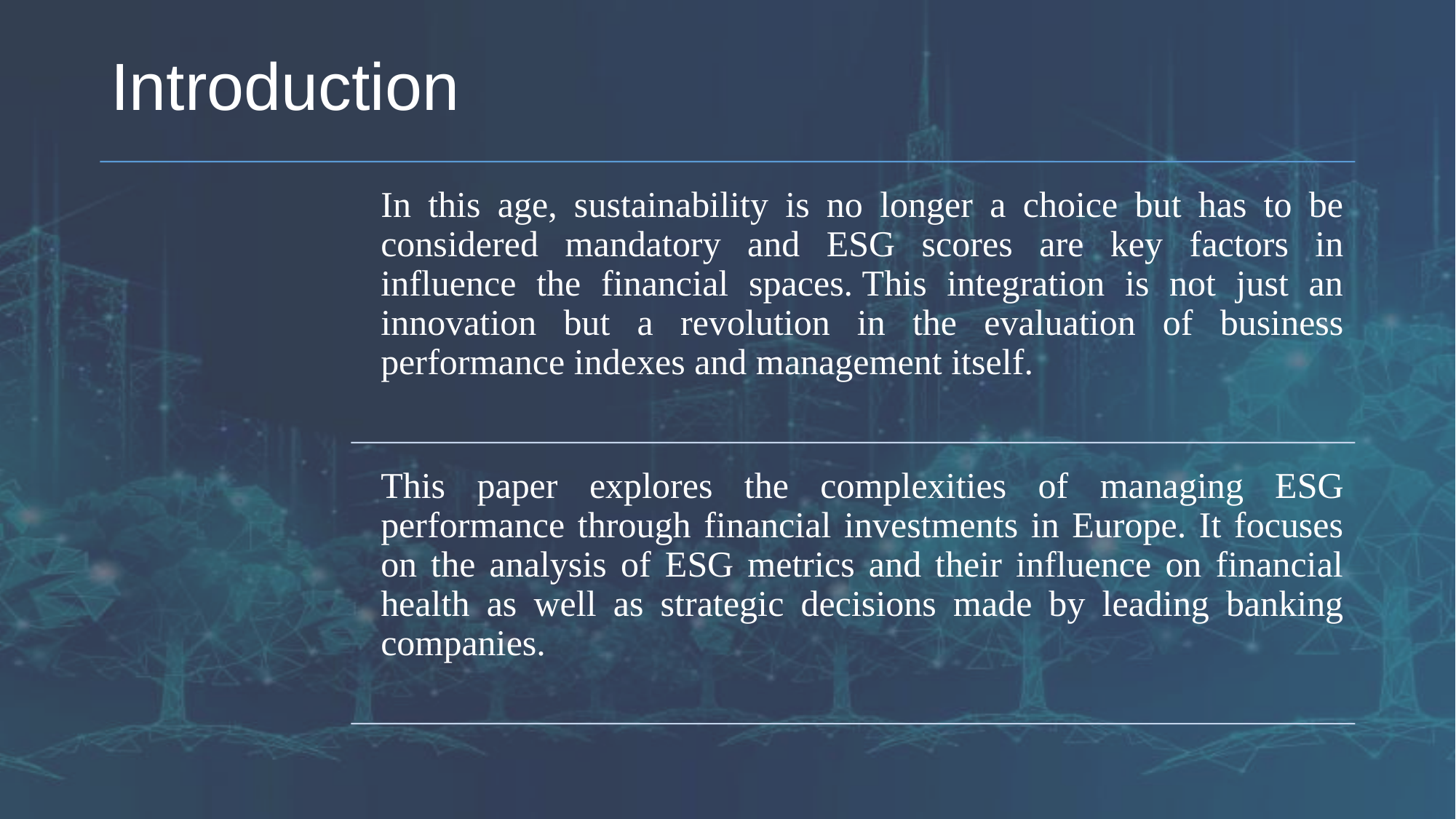

# Introduction

In this age, sustainability is no longer a choice but has to be considered mandatory and ESG scores are key factors in influence the financial spaces. This integration is not just an innovation but a revolution in the evaluation of business performance indexes and management itself.

This paper explores the complexities of managing ESG performance through financial investments in Europe. It focuses on the analysis of ESG metrics and their influence on financial health as well as strategic decisions made by leading banking companies.